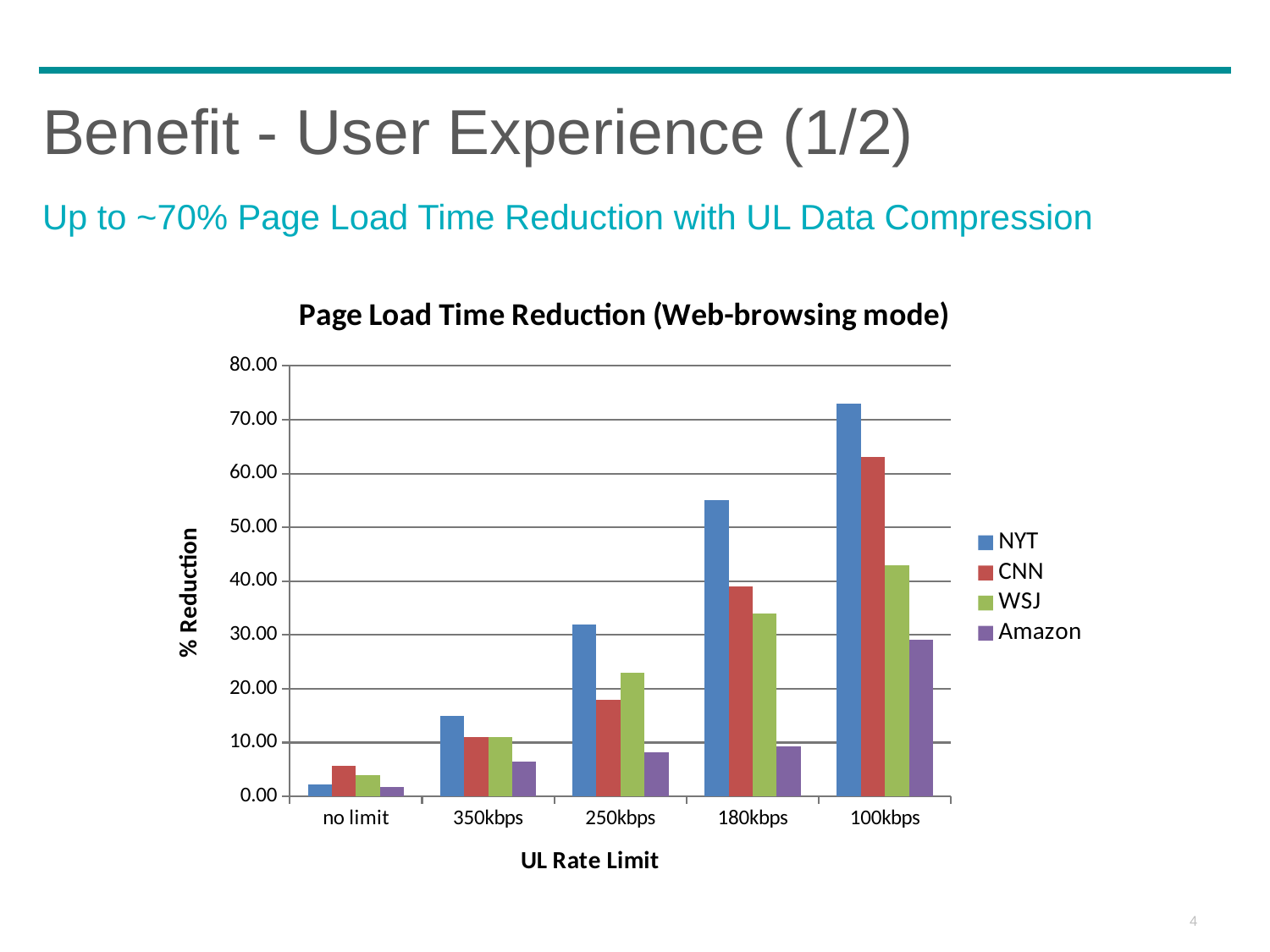

# Benefit - User Experience (1/2)
Up to ~70% Page Load Time Reduction with UL Data Compression

### Chart: Page Load Time Reduction (Web-browsing mode)

| Category | NYT | CNN | WSJ | Amazon |
|---|---|---|---|---|
| no limit | 2.1999999999999997 | 5.7 | 4.0 | 1.75438596491229 |
| 350kbps | 15.0 | 11.0 | 11.0 | 6.451612903225812 |
| 250kbps | 32.0 | 18.0 | 23.0 | 8.196721311475411 |
| 180kbps | 55.00000000000001 | 39.0 | 34.0 | 9.375000000000009 |
| 100kbps | 73.0 | 63.0 | 43.0 | 29.069767441860467 |